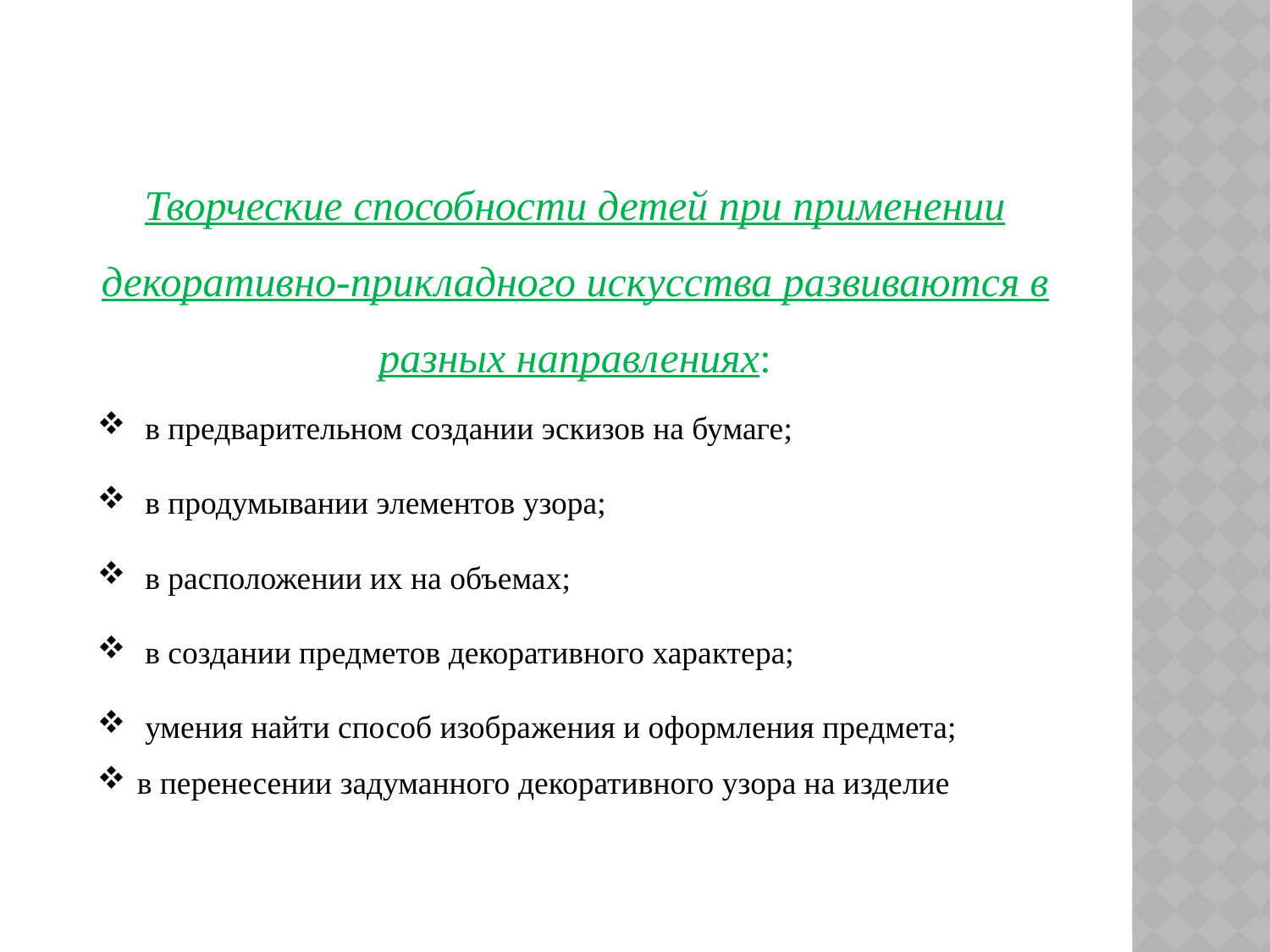

Творческие способности детей при применении декоративно-прикладного искусства развиваются в разных направлениях:
в предварительном создании эскизов на бумаге;
в продумывании элементов узора;
в расположении их на объемах;
в создании предметов декоративного характера;
умения найти способ изображения и оформления предмета;
в перенесении задуманного декоративного узора на изделие